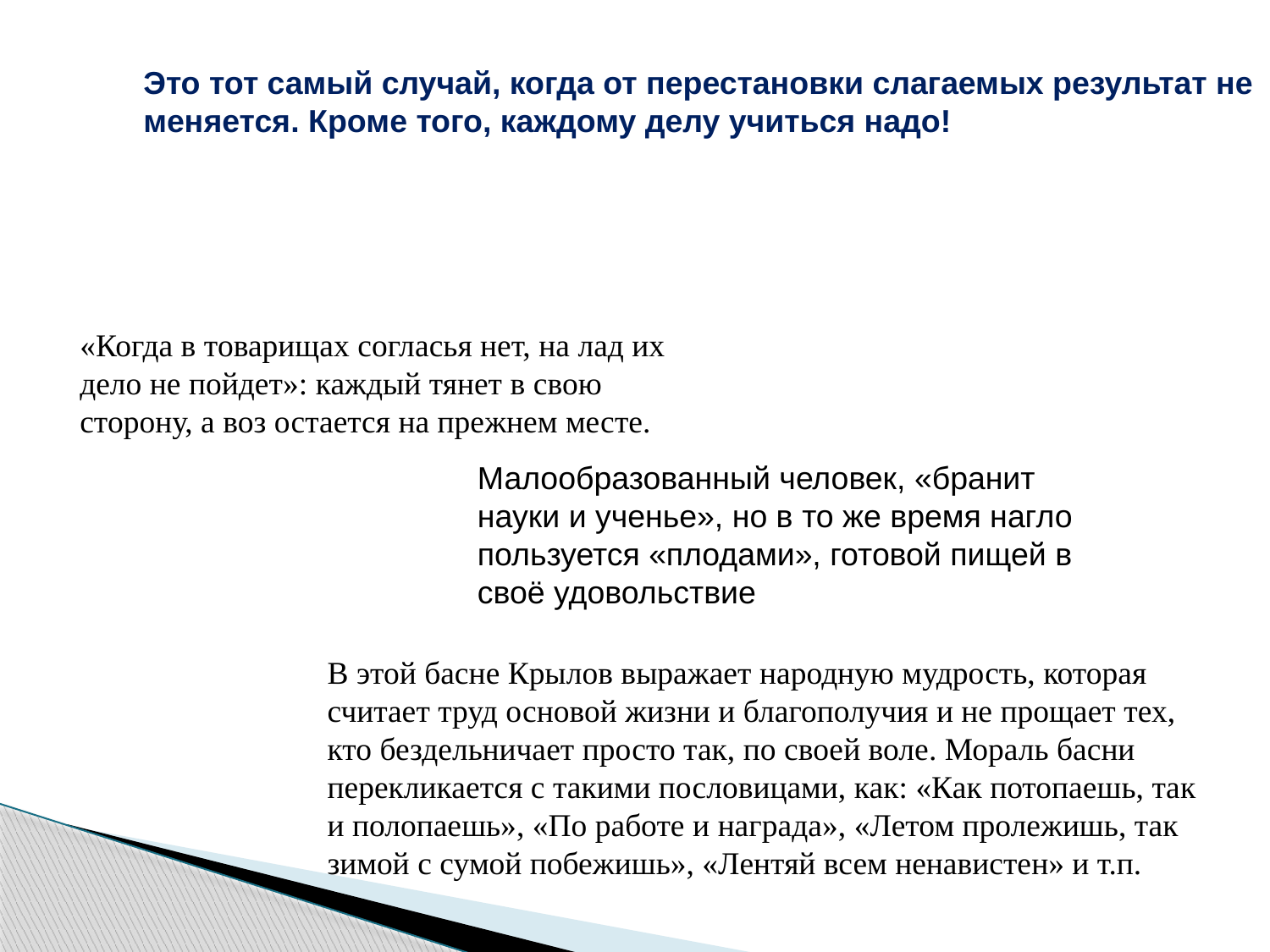

# Это тот самый случай, когда от перестановки слагаемых результат не меняется. Кроме того, каждому делу учиться надо!

«Когда в товарищах согласья нет, на лад их дело не пойдет»: каждый тянет в свою сторону, а воз остается на прежнем месте.

Малообразованный человек, «бранит науки и ученье», но в то же время нагло пользуется «плодами», готовой пищей в своё удовольствие
В этой басне Крылов выражает народную мудрость, которая считает труд основой жизни и благополучия и не прощает тех, кто бездельничает просто так, по своей воле. Мораль басни перекликается с такими пословицами, как: «Как потопаешь, так и полопаешь», «По работе и награда», «Летом пролежишь, так зимой с сумой побежишь», «Лентяй всем ненавистен» и т.п.